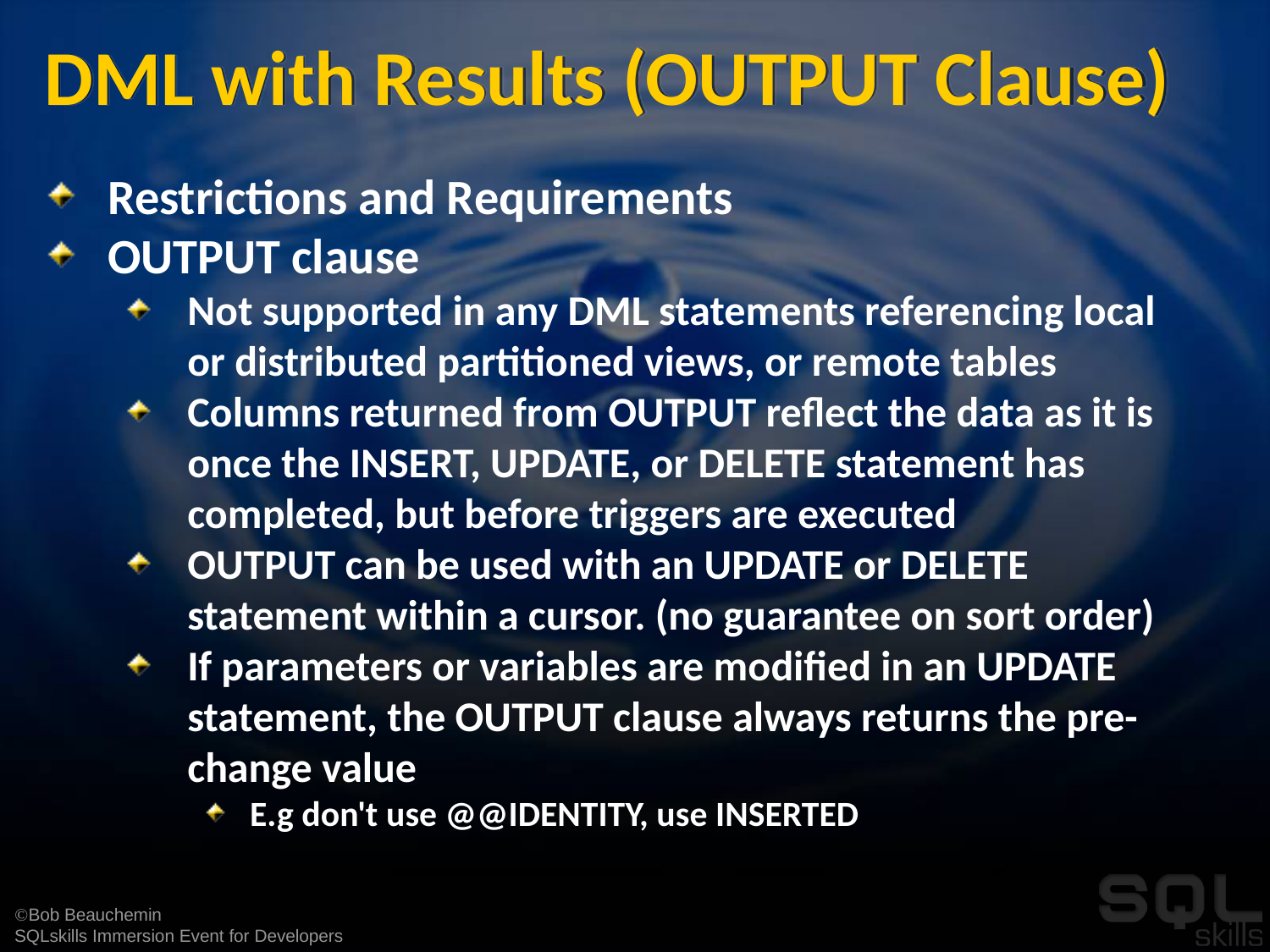

# DML with Results (OUTPUT Clause)
Restrictions and Requirements
OUTPUT clause
Not supported in any DML statements referencing local or distributed partitioned views, or remote tables
Columns returned from OUTPUT reflect the data as it is once the INSERT, UPDATE, or DELETE statement has completed, but before triggers are executed
OUTPUT can be used with an UPDATE or DELETE statement within a cursor. (no guarantee on sort order)
If parameters or variables are modified in an UPDATE statement, the OUTPUT clause always returns the pre-change value
E.g don't use @@IDENTITY, use INSERTED